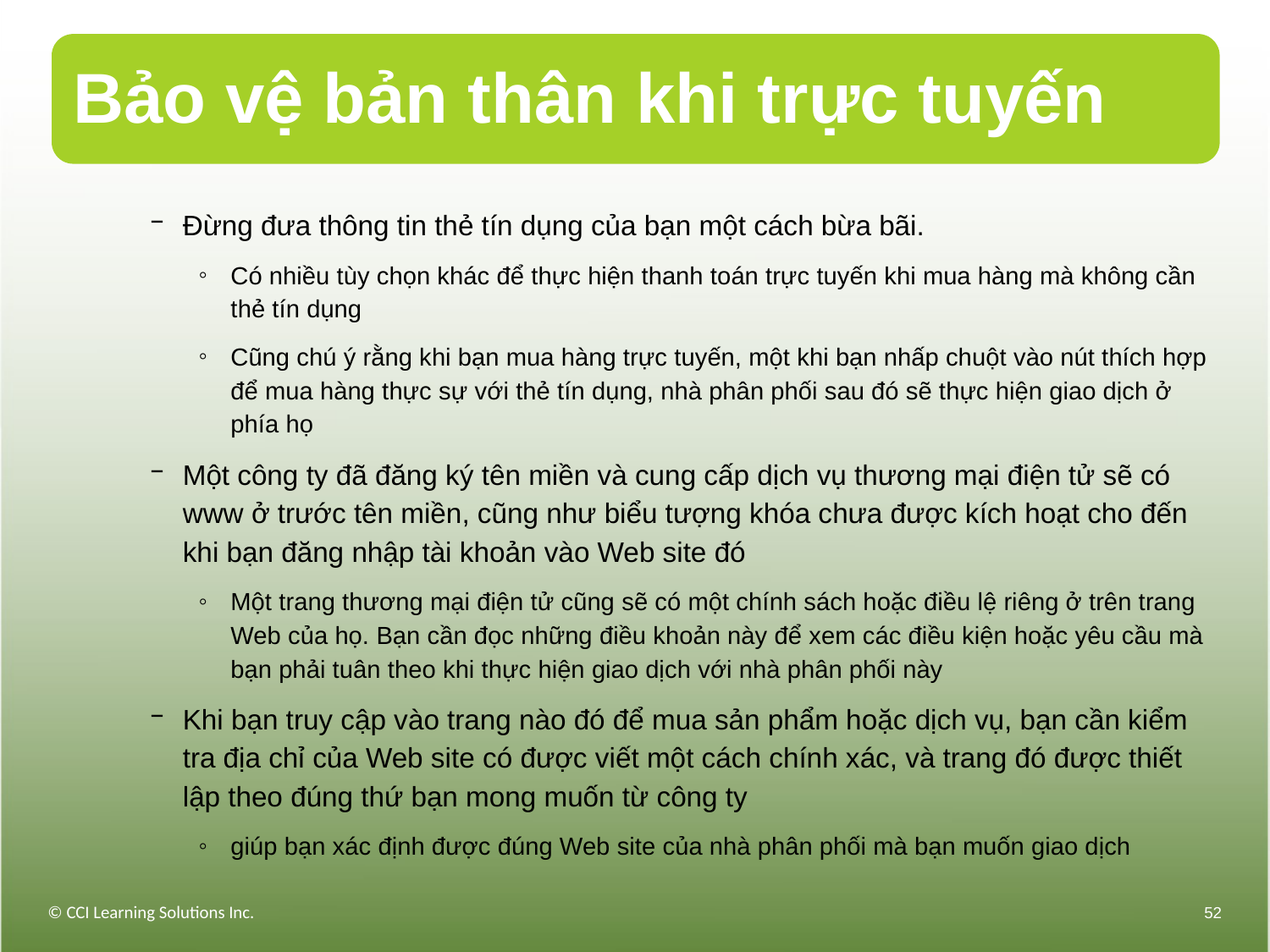

# Bảo vệ bản thân khi trực tuyến
Đừng đưa thông tin thẻ tín dụng của bạn một cách bừa bãi.
Có nhiều tùy chọn khác để thực hiện thanh toán trực tuyến khi mua hàng mà không cần thẻ tín dụng
Cũng chú ý rằng khi bạn mua hàng trực tuyến, một khi bạn nhấp chuột vào nút thích hợp để mua hàng thực sự với thẻ tín dụng, nhà phân phối sau đó sẽ thực hiện giao dịch ở phía họ
Một công ty đã đăng ký tên miền và cung cấp dịch vụ thương mại điện tử sẽ có www ở trước tên miền, cũng như biểu tượng khóa chưa được kích hoạt cho đến khi bạn đăng nhập tài khoản vào Web site đó
Một trang thương mại điện tử cũng sẽ có một chính sách hoặc điều lệ riêng ở trên trang Web của họ. Bạn cần đọc những điều khoản này để xem các điều kiện hoặc yêu cầu mà bạn phải tuân theo khi thực hiện giao dịch với nhà phân phối này
Khi bạn truy cập vào trang nào đó để mua sản phẩm hoặc dịch vụ, bạn cần kiểm tra địa chỉ của Web site có được viết một cách chính xác, và trang đó được thiết lập theo đúng thứ bạn mong muốn từ công ty
giúp bạn xác định được đúng Web site của nhà phân phối mà bạn muốn giao dịch
© CCI Learning Solutions Inc.
52